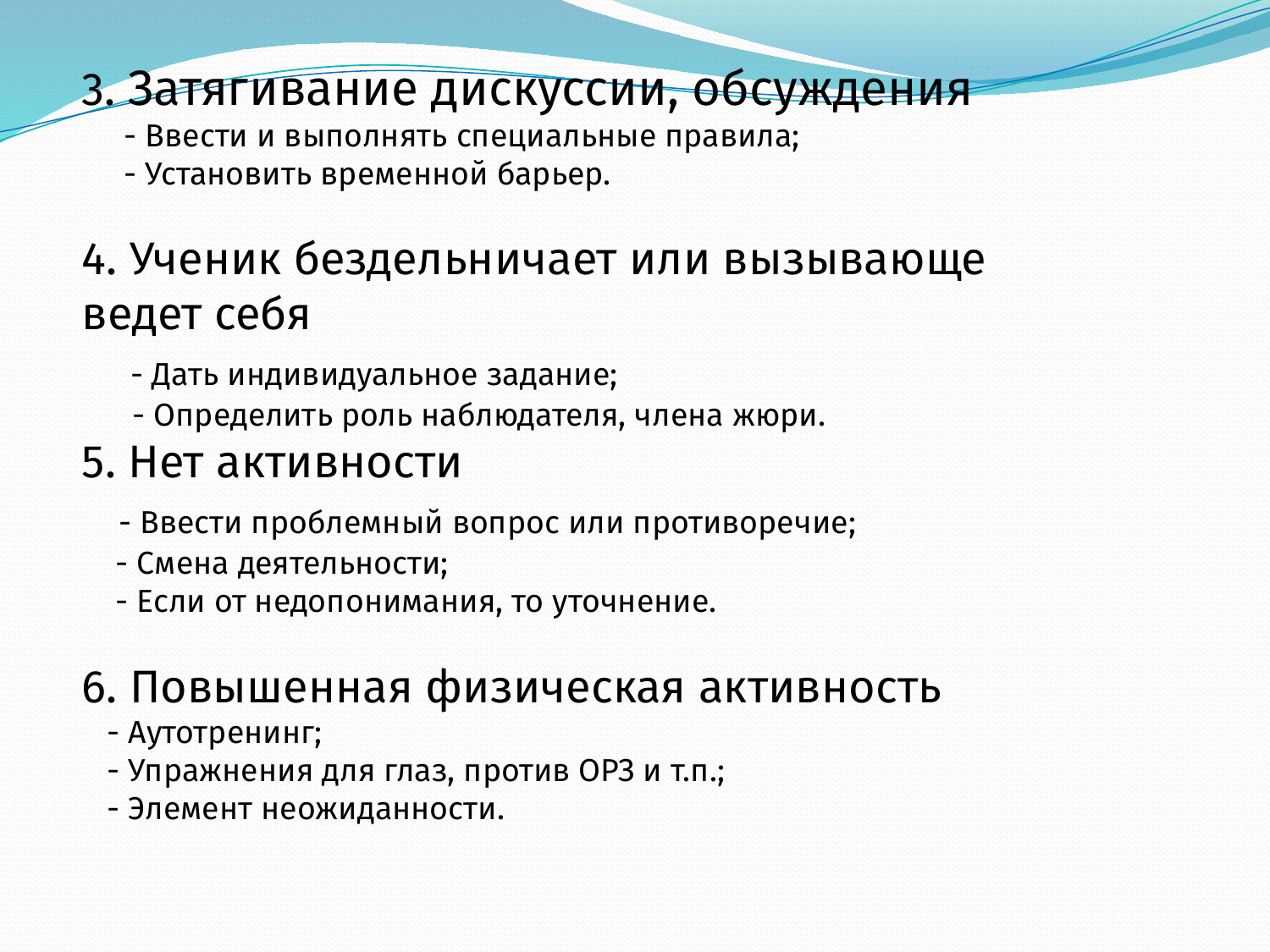

3. Затягивание дискуссии, обсуждения
     - Ввести и выполнять специальные правила;
     - Установить временной барьер.

4. Ученик бездельничает или вызывающе ведет себя
    - Дать индивидуальное задание;
      - Определить роль наблюдателя, члена жюри.
5. Нет активности
   - Ввести проблемный вопрос или противоречие;
    - Смена деятельности;
    - Если от недопонимания, то уточнение.

6. Повышенная физическая активность
   - Аутотренинг;
   - Упражнения для глаз, против ОРЗ и т.п.;
   - Элемент неожиданности.